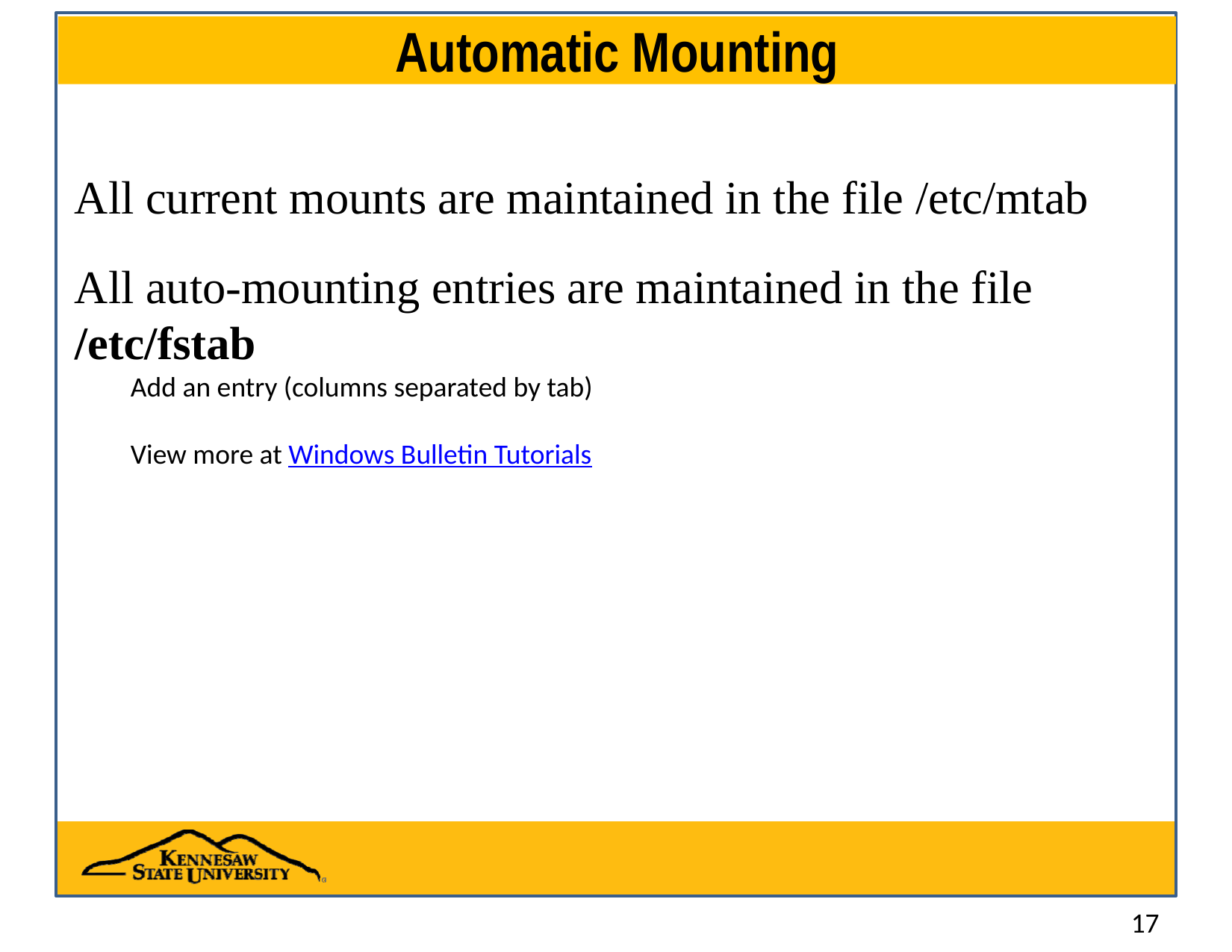

# Automatic Mounting
All current mounts are maintained in the file /etc/mtab

All auto-mounting entries are maintained in the file /etc/fstab
Add an entry (columns separated by tab)

View more at Windows Bulletin Tutorials